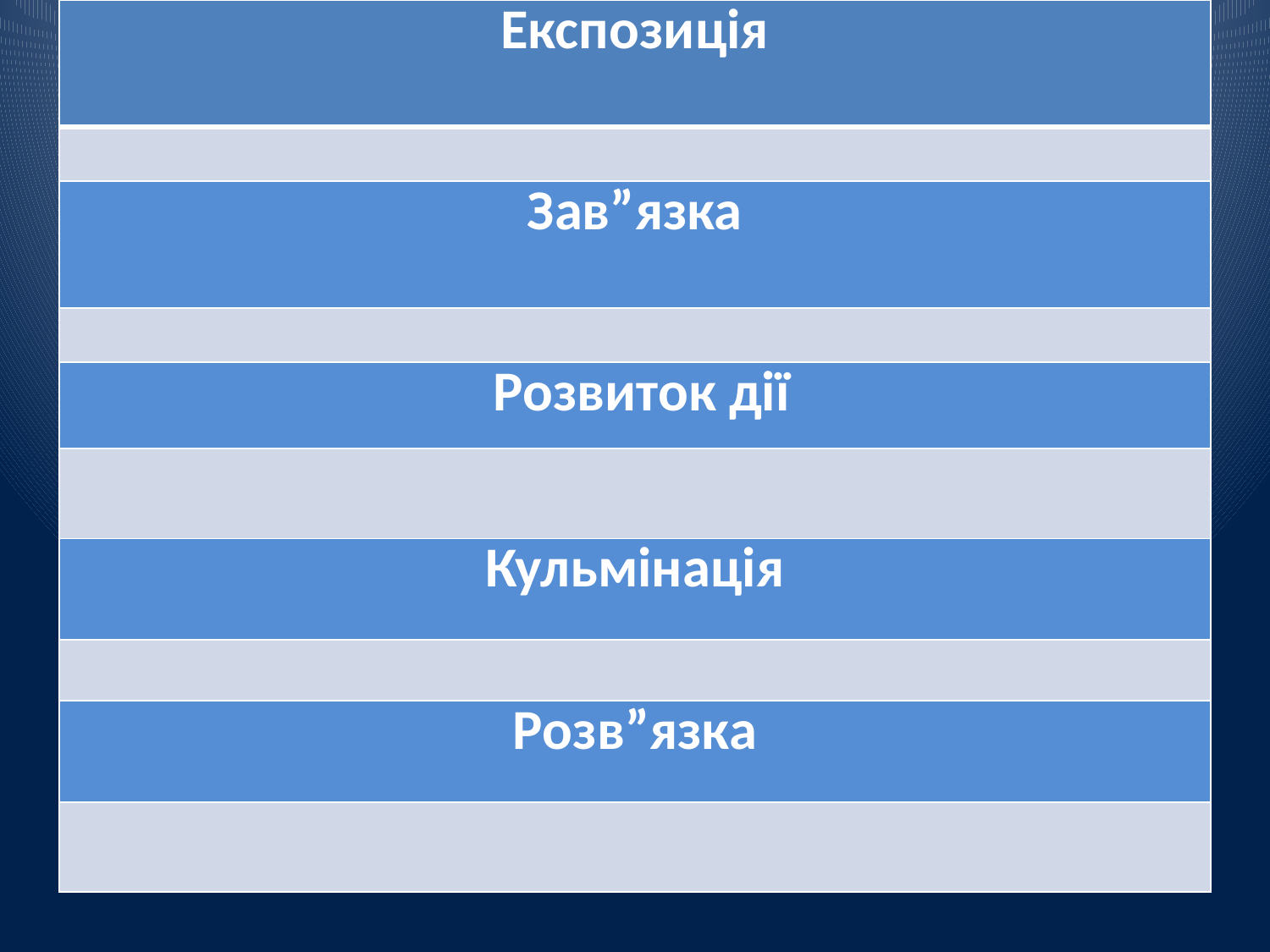

| Експозиція |
| --- |
|  |
| Зав”язка |
|  |
| Розвиток дії |
|  |
| Кульмінація |
|  |
| Розв”язка |
|  |
#